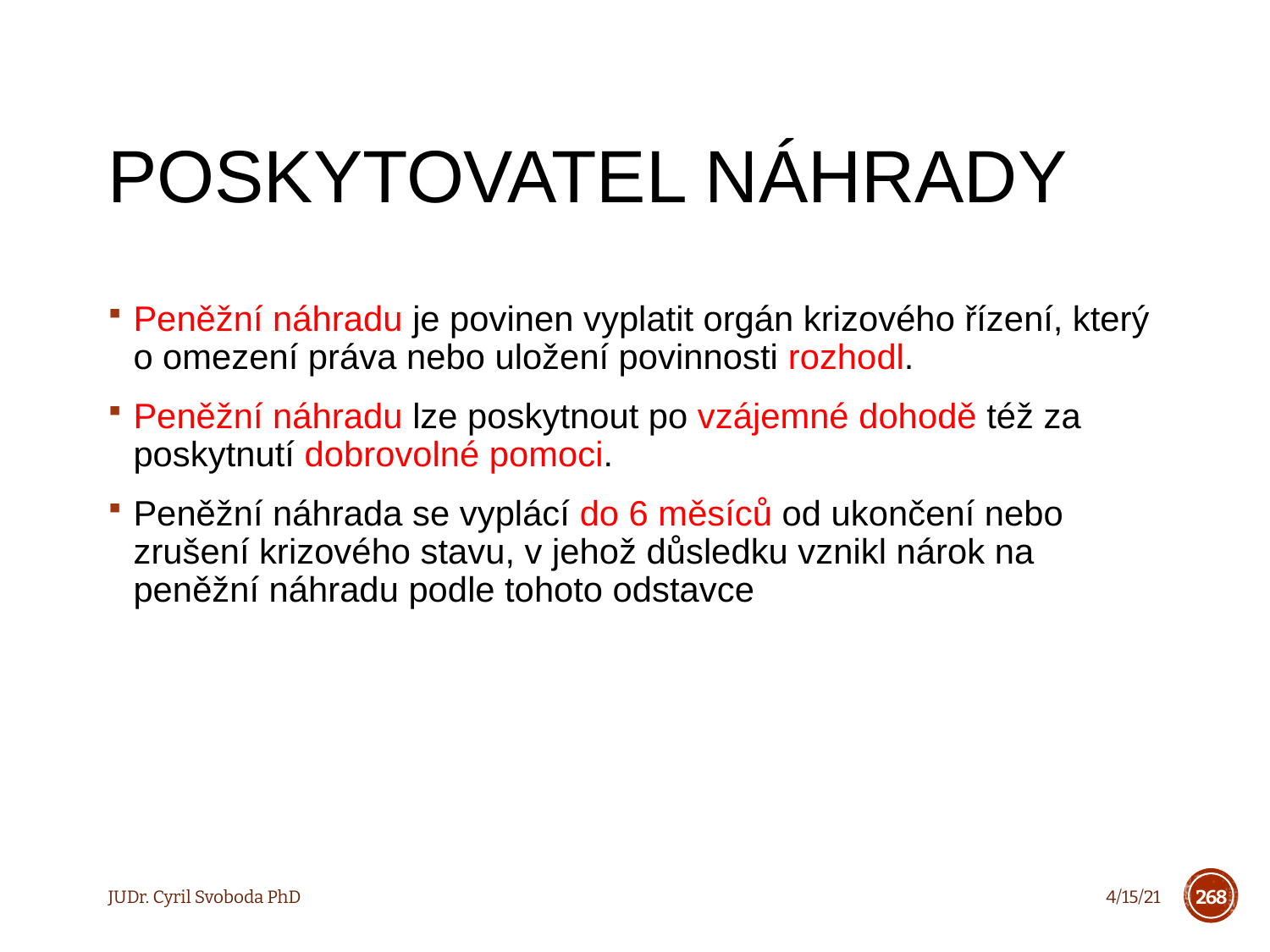

# Poskytovatel náhrady
Peněžní náhradu je povinen vyplatit orgán krizového řízení, který o omezení práva nebo uložení povinnosti rozhodl.
Peněžní náhradu lze poskytnout po vzájemné dohodě též za poskytnutí dobrovolné pomoci.
Peněžní náhrada se vyplácí do 6 měsíců od ukončení nebo zrušení krizového stavu, v jehož důsledku vznikl nárok na peněžní náhradu podle tohoto odstavce
JUDr. Cyril Svoboda PhD
4/15/21
268